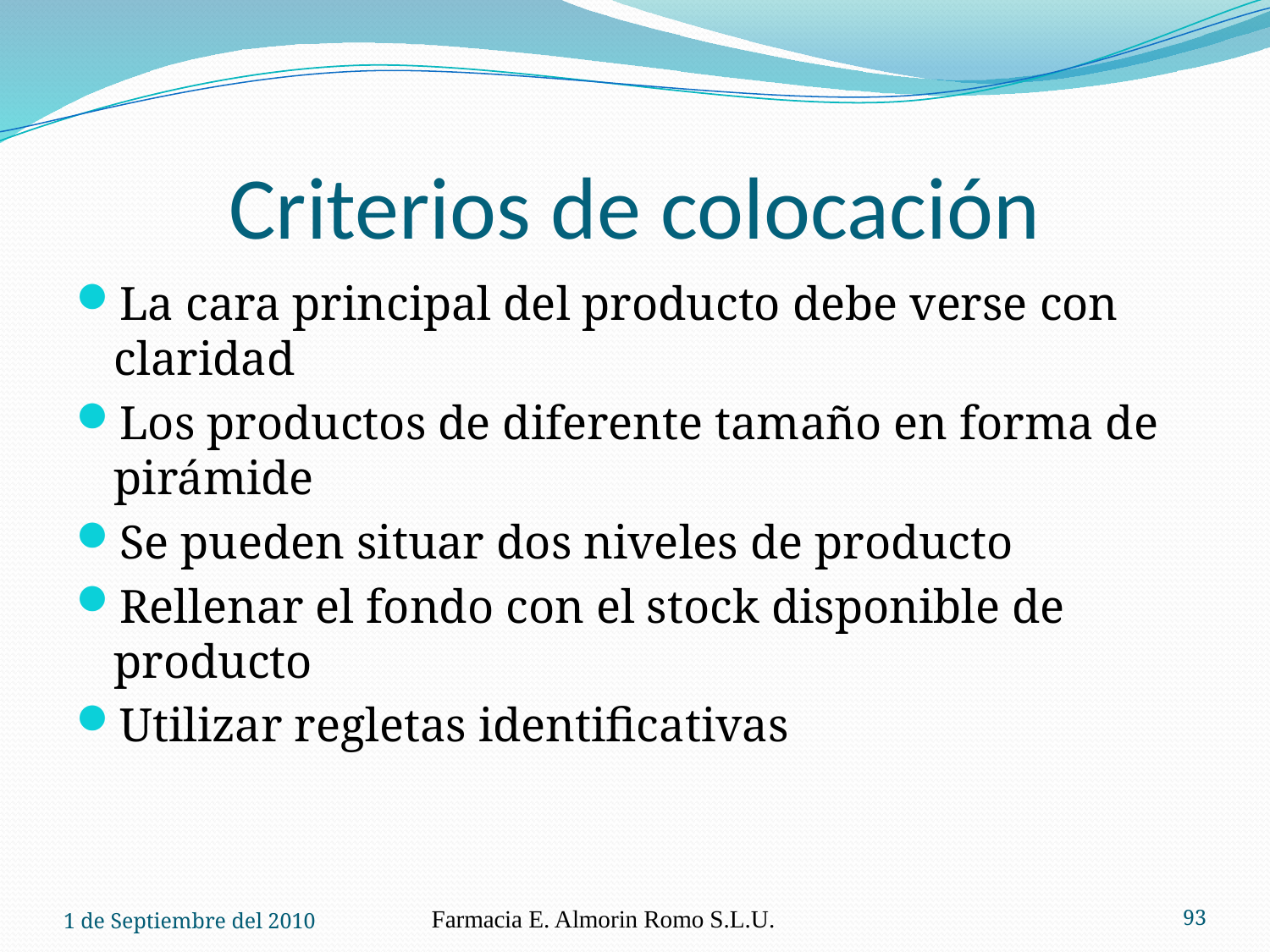

# Criterios de colocación
La cara principal del producto debe verse con claridad
Los productos de diferente tamaño en forma de pirámide
Se pueden situar dos niveles de producto
Rellenar el fondo con el stock disponible de producto
Utilizar regletas identificativas
1 de Septiembre del 2010
Farmacia E. Almorin Romo S.L.U.
93